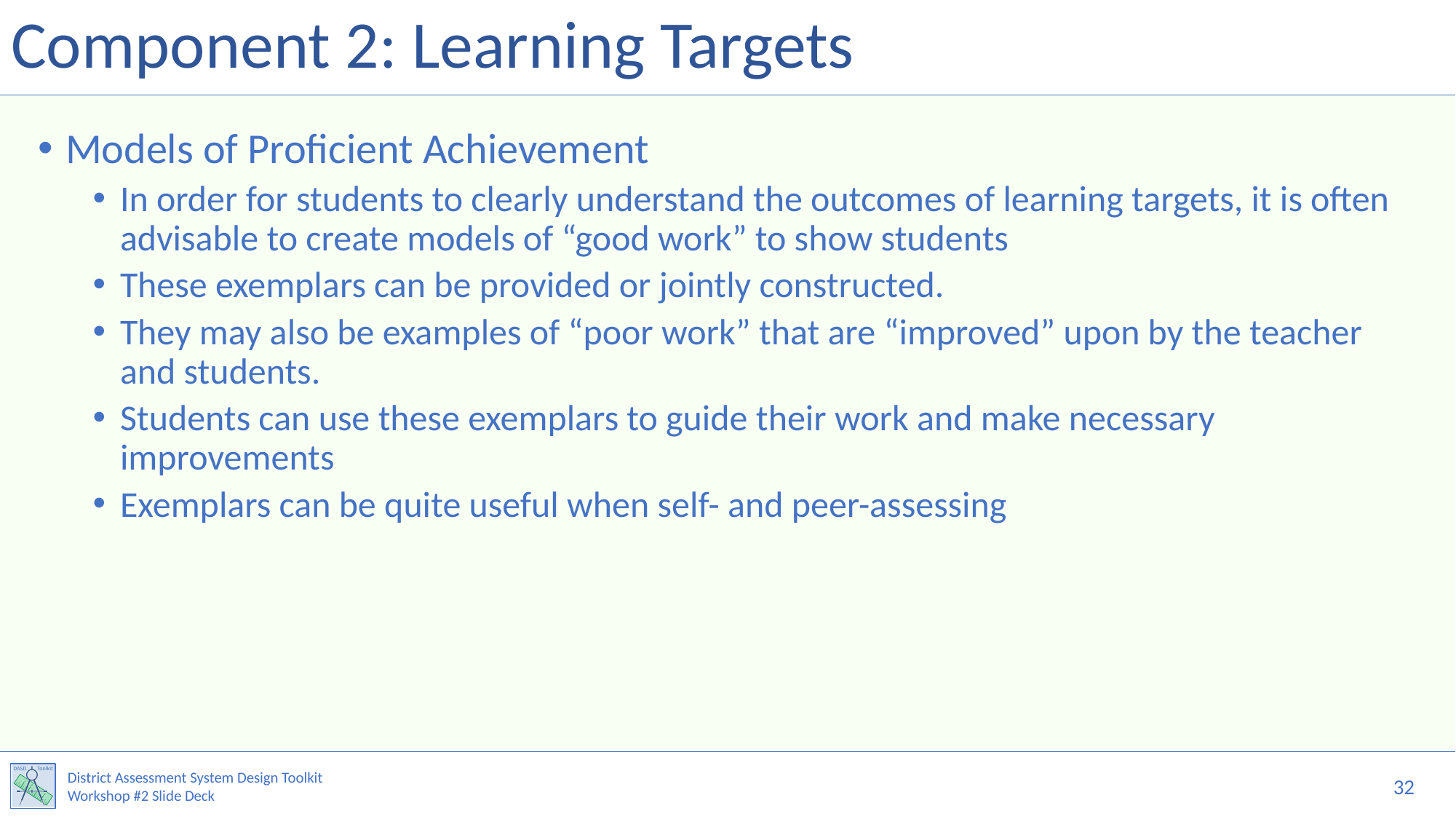

# Component 2: Learning Targets
Models of Proficient Achievement
In order for students to clearly understand the outcomes of learning targets, it is often advisable to create models of “good work” to show students
These exemplars can be provided or jointly constructed.
They may also be examples of “poor work” that are “improved” upon by the teacher and students.
Students can use these exemplars to guide their work and make necessary improvements
Exemplars can be quite useful when self- and peer-assessing